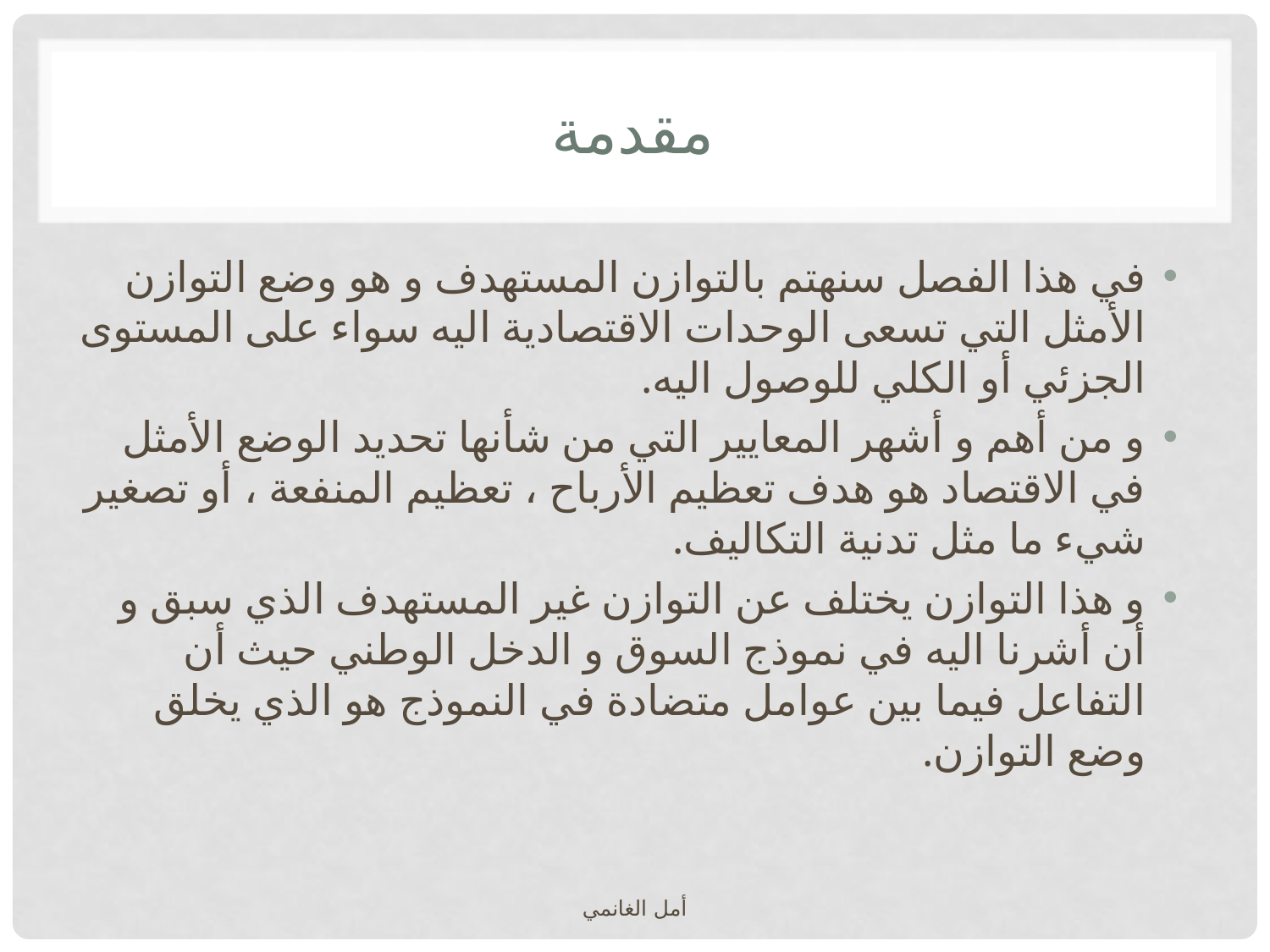

# مقدمة
في هذا الفصل سنهتم بالتوازن المستهدف و هو وضع التوازن الأمثل التي تسعى الوحدات الاقتصادية اليه سواء على المستوى الجزئي أو الكلي للوصول اليه.
و من أهم و أشهر المعايير التي من شأنها تحديد الوضع الأمثل في الاقتصاد هو هدف تعظيم الأرباح ، تعظيم المنفعة ، أو تصغير شيء ما مثل تدنية التكاليف.
و هذا التوازن يختلف عن التوازن غير المستهدف الذي سبق و أن أشرنا اليه في نموذج السوق و الدخل الوطني حيث أن التفاعل فيما بين عوامل متضادة في النموذج هو الذي يخلق وضع التوازن.
أمل الغانمي